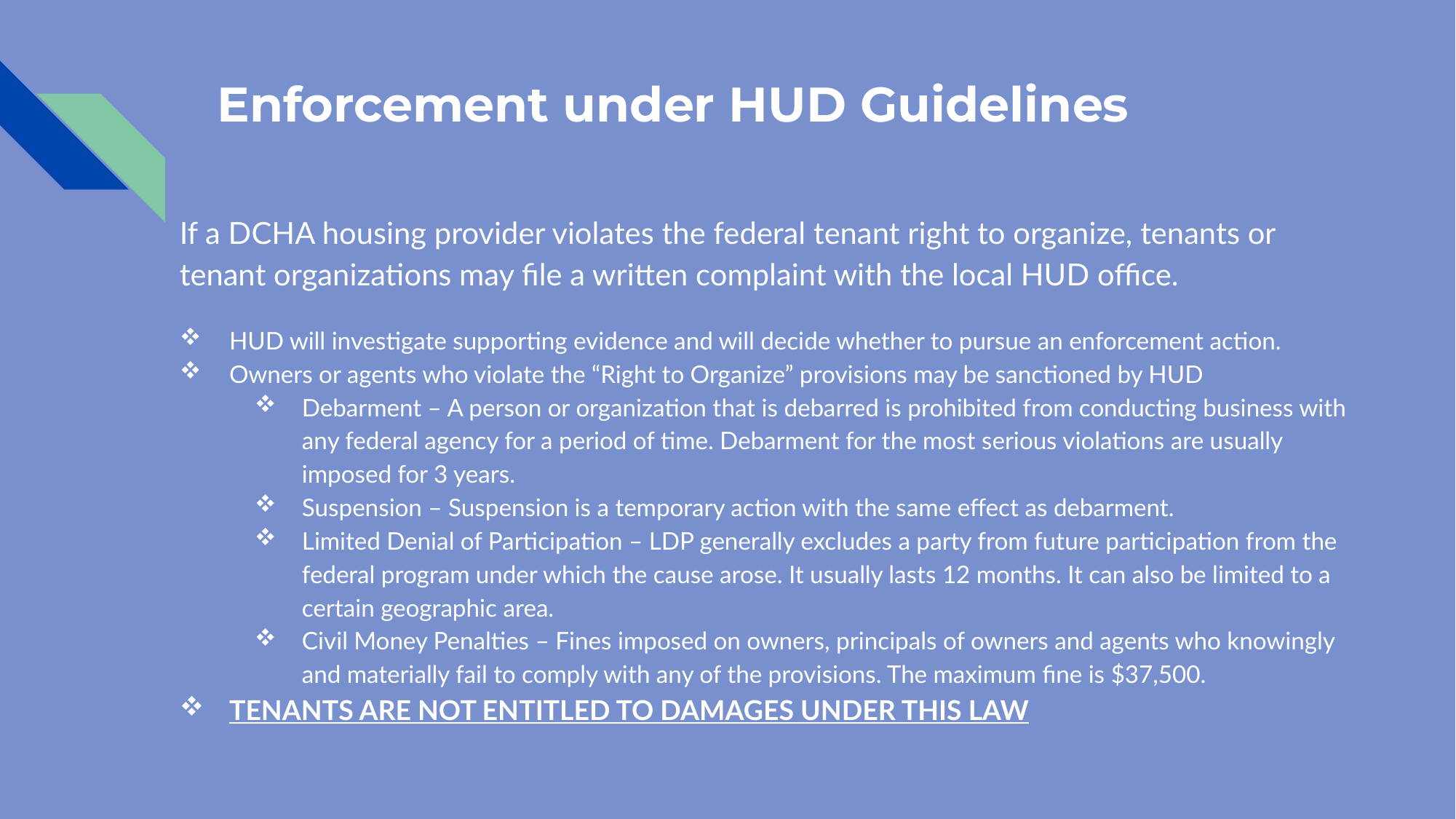

# Enforcement under HUD Guidelines
If a DCHA housing provider violates the federal tenant right to organize, tenants or tenant organizations may file a written complaint with the local HUD office.

HUD will investigate supporting evidence and will decide whether to pursue an enforcement action.
Owners or agents who violate the “Right to Organize” provisions may be sanctioned by HUD
Debarment – A person or organization that is debarred is prohibited from conducting business with any federal agency for a period of time. Debarment for the most serious violations are usually imposed for 3 years.
Suspension – Suspension is a temporary action with the same effect as debarment.
Limited Denial of Participation – LDP generally excludes a party from future participation from the federal program under which the cause arose. It usually lasts 12 months. It can also be limited to a certain geographic area.
Civil Money Penalties – Fines imposed on owners, principals of owners and agents who knowingly and materially fail to comply with any of the provisions. The maximum fine is $37,500.
TENANTS ARE NOT ENTITLED TO DAMAGES UNDER THIS LAW